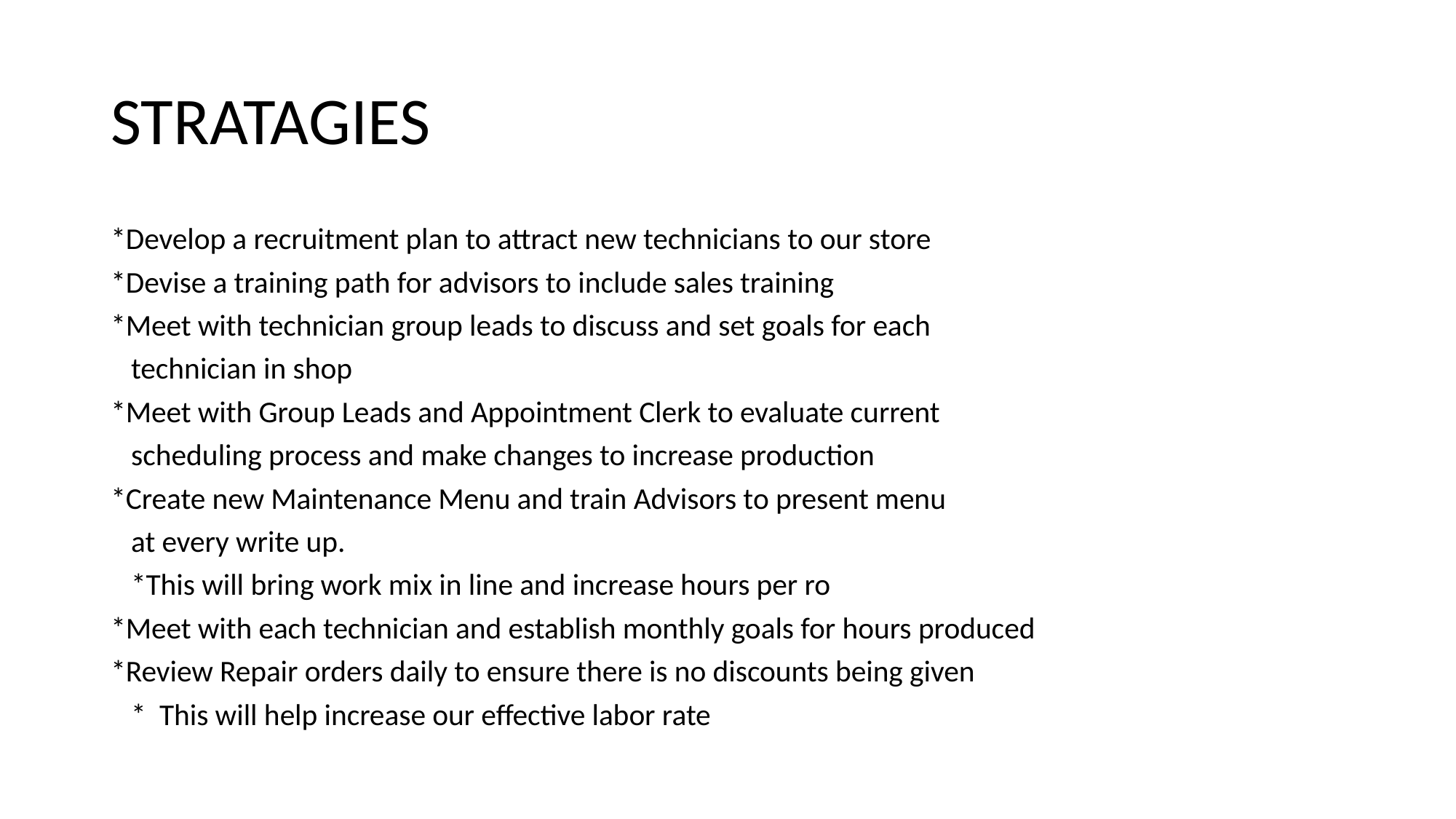

# STRATAGIES
*Develop a recruitment plan to attract new technicians to our store
*Devise a training path for advisors to include sales training
*Meet with technician group leads to discuss and set goals for each
   technician in shop
*Meet with Group Leads and Appointment Clerk to evaluate current
   scheduling process and make changes to increase production
*Create new Maintenance Menu and train Advisors to present menu
   at every write up.
   *This will bring work mix in line and increase hours per ro
*Meet with each technician and establish monthly goals for hours produced
*Review Repair orders daily to ensure there is no discounts being given
   *  This will help increase our effective labor rate